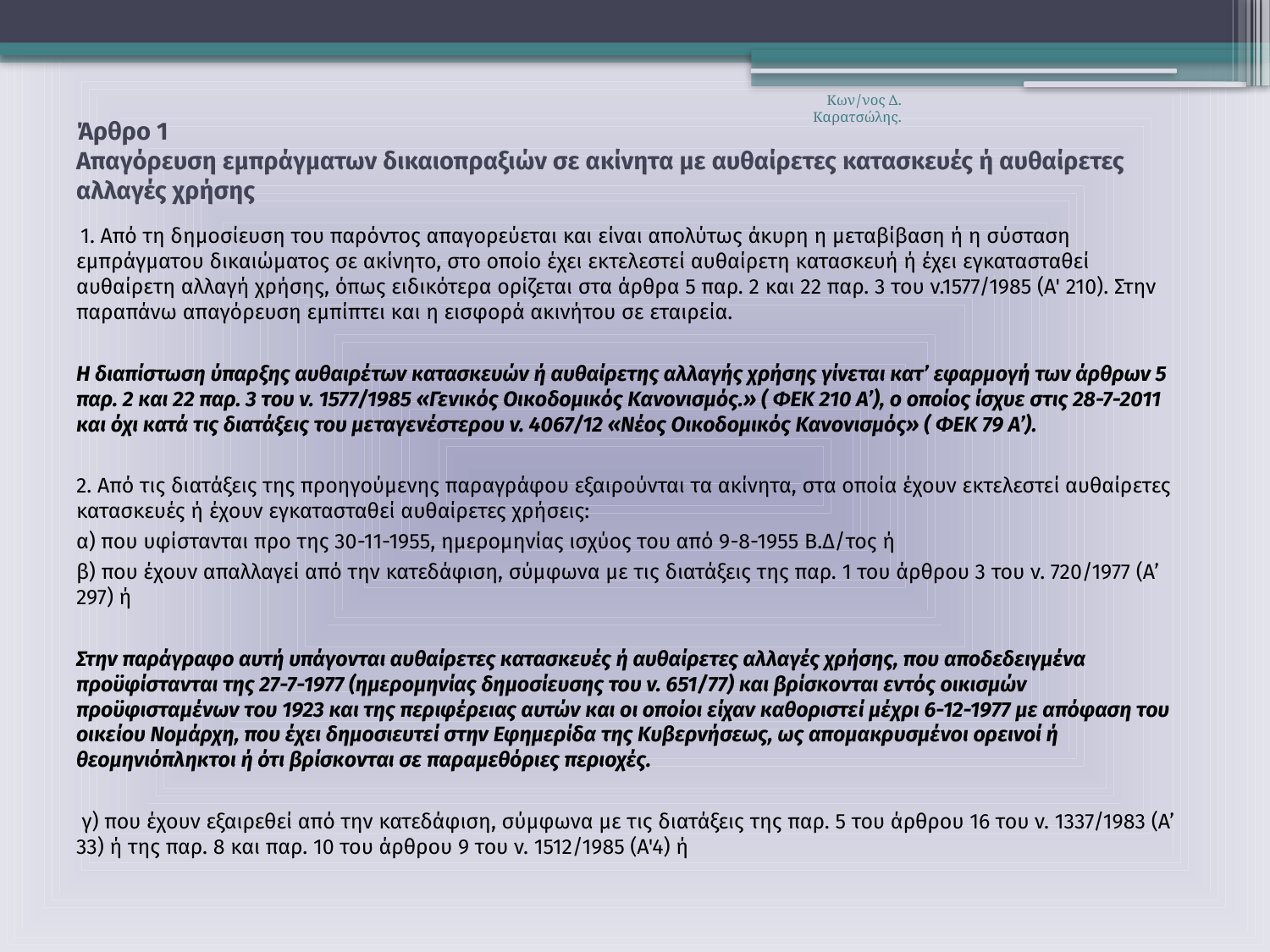

Κων/νος Δ. Καρατσώλης.
# Άρθρο 1 Απαγόρευση εμπράγματων δικαιοπραξιών σε ακίνητα με αυθαίρετες κατασκευές ή αυθαίρετες αλλαγές χρήσης
 1. Από τη δημοσίευση του παρόντος απαγορεύεται και είναι απολύτως άκυρη η μεταβίβαση ή η σύσταση εμπράγματου δικαιώματος σε ακίνητο, στο οποίο έχει εκτελεστεί αυθαίρετη κατασκευή ή έχει εγκατασταθεί αυθαίρετη αλλαγή χρήσης, όπως ειδικότερα ορίζεται στα άρθρα 5 παρ. 2 και 22 παρ. 3 του ν.1577/1985 (Α' 210). Στην παραπάνω απαγόρευση εμπίπτει και η εισφορά ακινήτου σε εταιρεία.

Η διαπίστωση ύπαρξης αυθαιρέτων κατασκευών ή αυθαίρετης αλλαγής χρήσης γίνεται κατ’ εφαρμογή των άρθρων 5 παρ. 2 και 22 παρ. 3 του ν. 1577/1985 «Γενικός Οικοδομικός Κανονισμός.» ( ΦΕΚ 210 Α’), ο οποίος ίσχυε στις 28-7-2011 και όχι κατά τις διατάξεις του μεταγενέστερου ν. 4067/12 «Νέος Οικοδομικός Κανονισμός» ( ΦΕΚ 79 Α’).

2. Από τις διατάξεις της προηγούμενης παραγράφου εξαιρούνται τα ακίνητα, στα οποία έχουν εκτελεστεί αυθαίρετες κατασκευές ή έχουν εγκατασταθεί αυθαίρετες χρήσεις:
α) που υφίστανται προ της 30-11-1955, ημερομηνίας ισχύος του από 9-8-1955 Β.Δ/τος ή
β) που έχουν απαλλαγεί από την κατεδάφιση, σύμφωνα με τις διατάξεις της παρ. 1 του άρθρου 3 του ν. 720/1977 (Α’ 297) ή

Στην παράγραφο αυτή υπάγονται αυθαίρετες κατασκευές ή αυθαίρετες αλλαγές χρήσης, που αποδεδειγμένα προϋφίστανται της 27-7-1977 (ημερομηνίας δημοσίευσης του ν. 651/77) και βρίσκονται εντός οικισμών προϋφισταμένων του 1923 και της περιφέρειας αυτών και οι οποίοι είχαν καθοριστεί μέχρι 6-12-1977 με απόφαση του οικείου Νομάρχη, που έχει δημοσιευτεί στην Εφημερίδα της Κυβερνήσεως, ως απομακρυσμένοι ορεινοί ή θεομηνιόπληκτοι ή ότι βρίσκονται σε παραμεθόριες περιοχές.

 γ) που έχουν εξαιρεθεί από την κατεδάφιση, σύμφωνα με τις διατάξεις της παρ. 5 του άρθρου 16 του ν. 1337/1983 (Α’ 33) ή της παρ. 8 και παρ. 10 του άρθρου 9 του ν. 1512/1985 (Α'4) ή